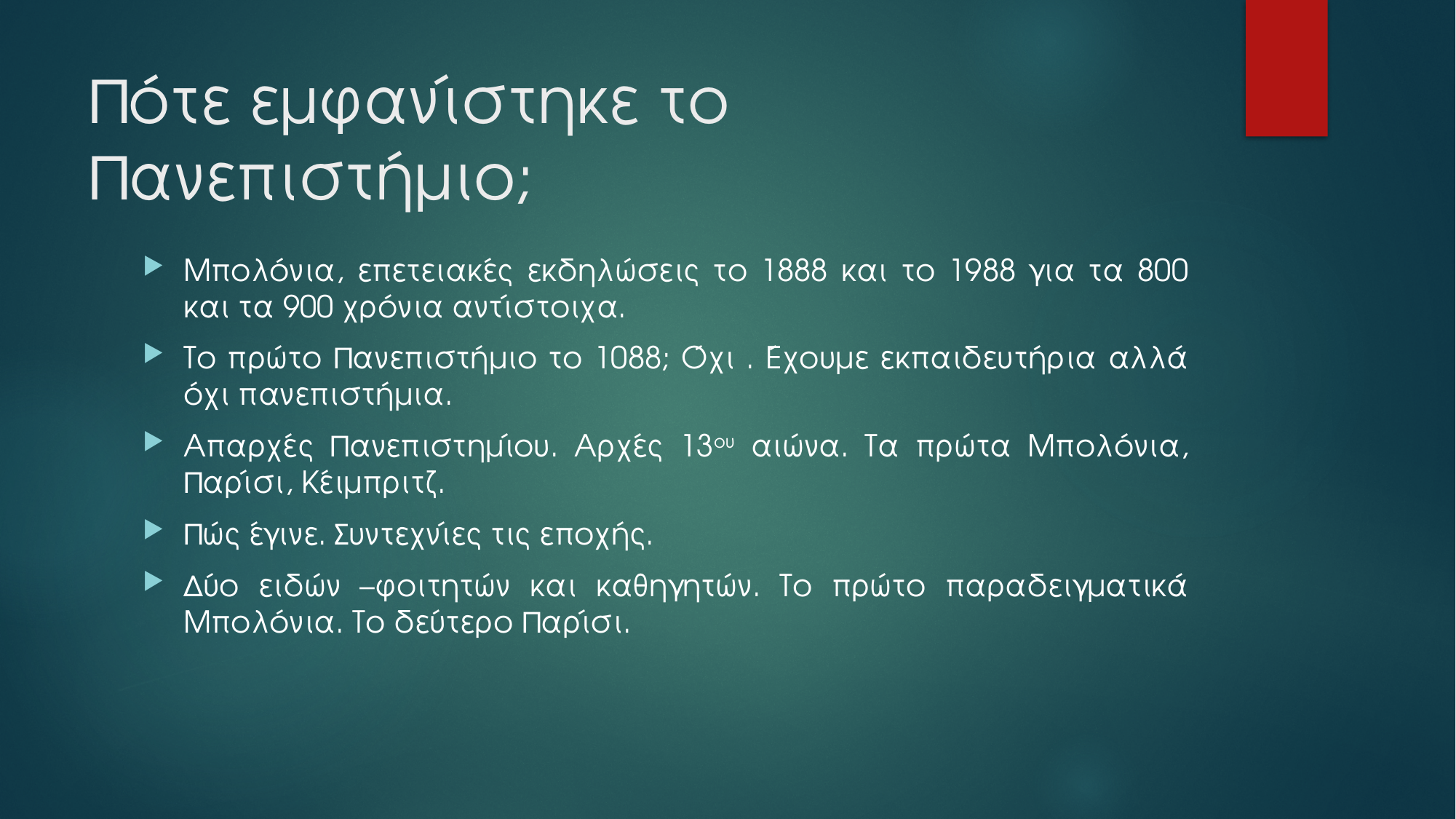

# Πότε εμφανίστηκε το Πανεπιστήμιο;
Μπολόνια, επετειακές εκδηλώσεις το 1888 και το 1988 για τα 800 και τα 900 χρόνια αντίστοιχα.
Το πρώτο Πανεπιστήμιο το 1088; Όχι . Έχουμε εκπαιδευτήρια αλλά όχι πανεπιστήμια.
Απαρχές Πανεπιστημίου. Αρχές 13ου αιώνα. Τα πρώτα Μπολόνια, Παρίσι, Κέιμπριτζ.
Πώς έγινε. Συντεχνίες τις εποχής.
Δύο ειδών –φοιτητών και καθηγητών. Το πρώτο παραδειγματικά Μπολόνια. Το δεύτερο Παρίσι.